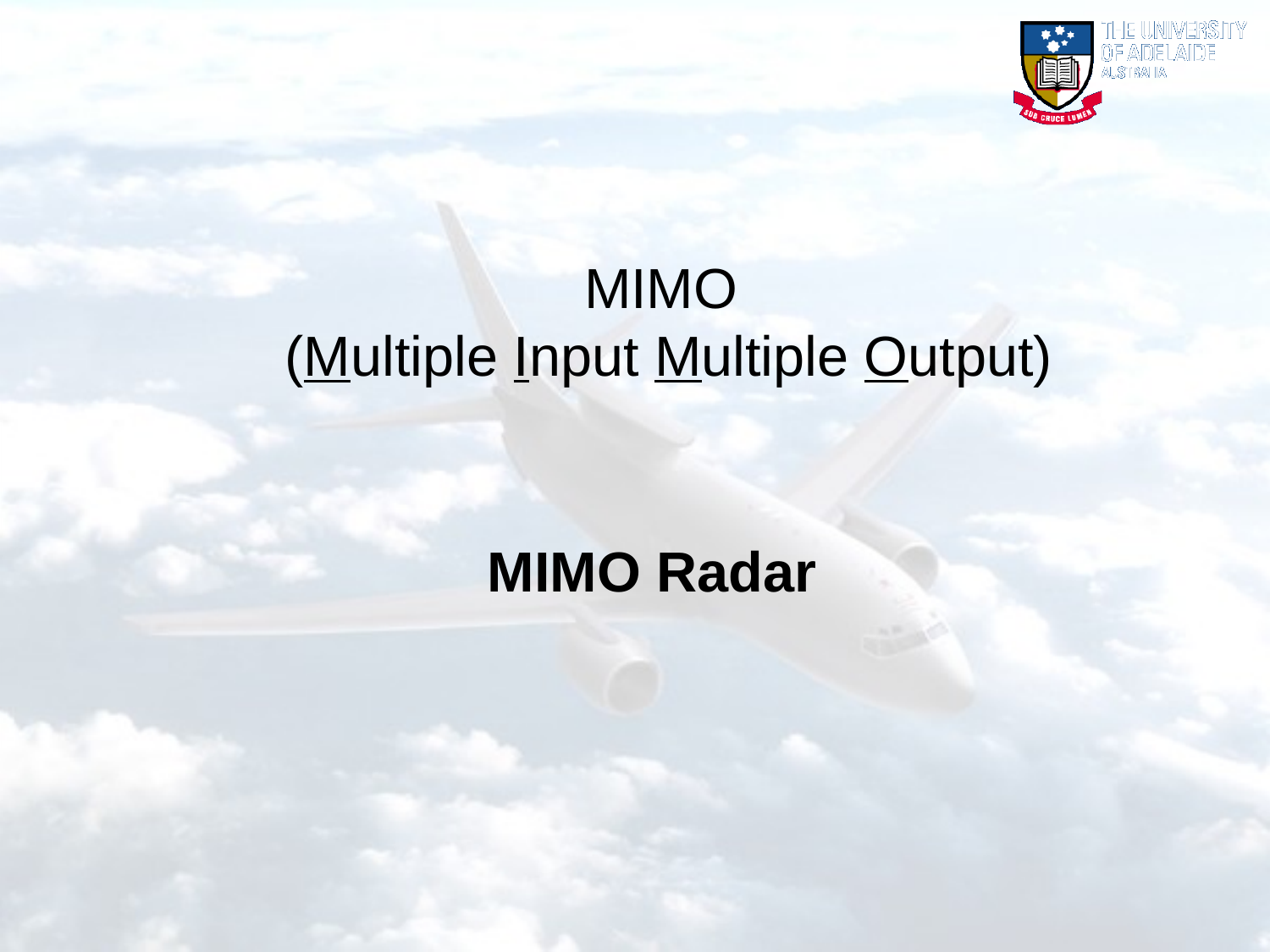

# MIMO (Multiple Input Multiple Output)
MIMO Radar